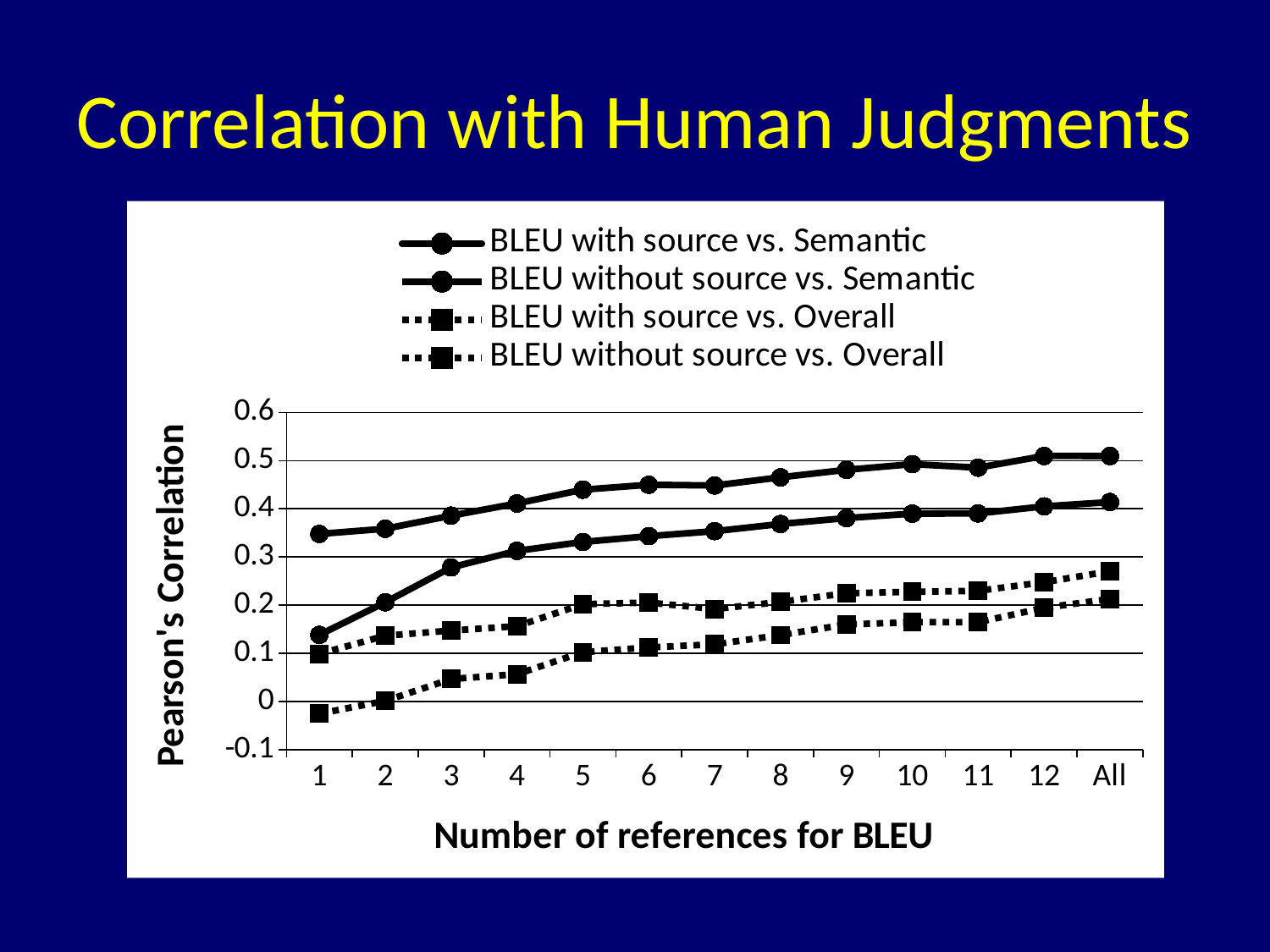

# Correlation with Human Judgments

### Chart

| Category | BLEU with source vs. Semantic | BLEU without source vs. Semantic | BLEU with source vs. Overall | BLEU without source vs. Overall |
|---|---|---|---|---|
| 1 | 0.3478 | 0.1382 | -0.0251 | 0.0989 |
| 2 | 0.3586 | 0.2059 | 0.0012 | 0.1365 |
| 3 | 0.3857 | 0.2783 | 0.0466 | 0.1472 |
| 4 | 0.4111 | 0.3126 | 0.0568 | 0.1563 |
| 5 | 0.4396 | 0.3311 | 0.1023 | 0.2019 |
| 6 | 0.4499 | 0.3432 | 0.1122 | 0.2054 |
| 7 | 0.4483 | 0.3536 | 0.1187 | 0.1919 |
| 8 | 0.4653 | 0.3685 | 0.1378 | 0.2067 |
| 9 | 0.4809 | 0.3807 | 0.1598 | 0.2247 |
| 10 | 0.4926 | 0.39 | 0.1645 | 0.2276 |
| 11 | 0.4854 | 0.3904 | 0.1645 | 0.2297 |
| 12 | 0.5096 | 0.405 | 0.1945 | 0.2475 |
| All | 0.5095 | 0.4139 | 0.2127 | 0.2703 |